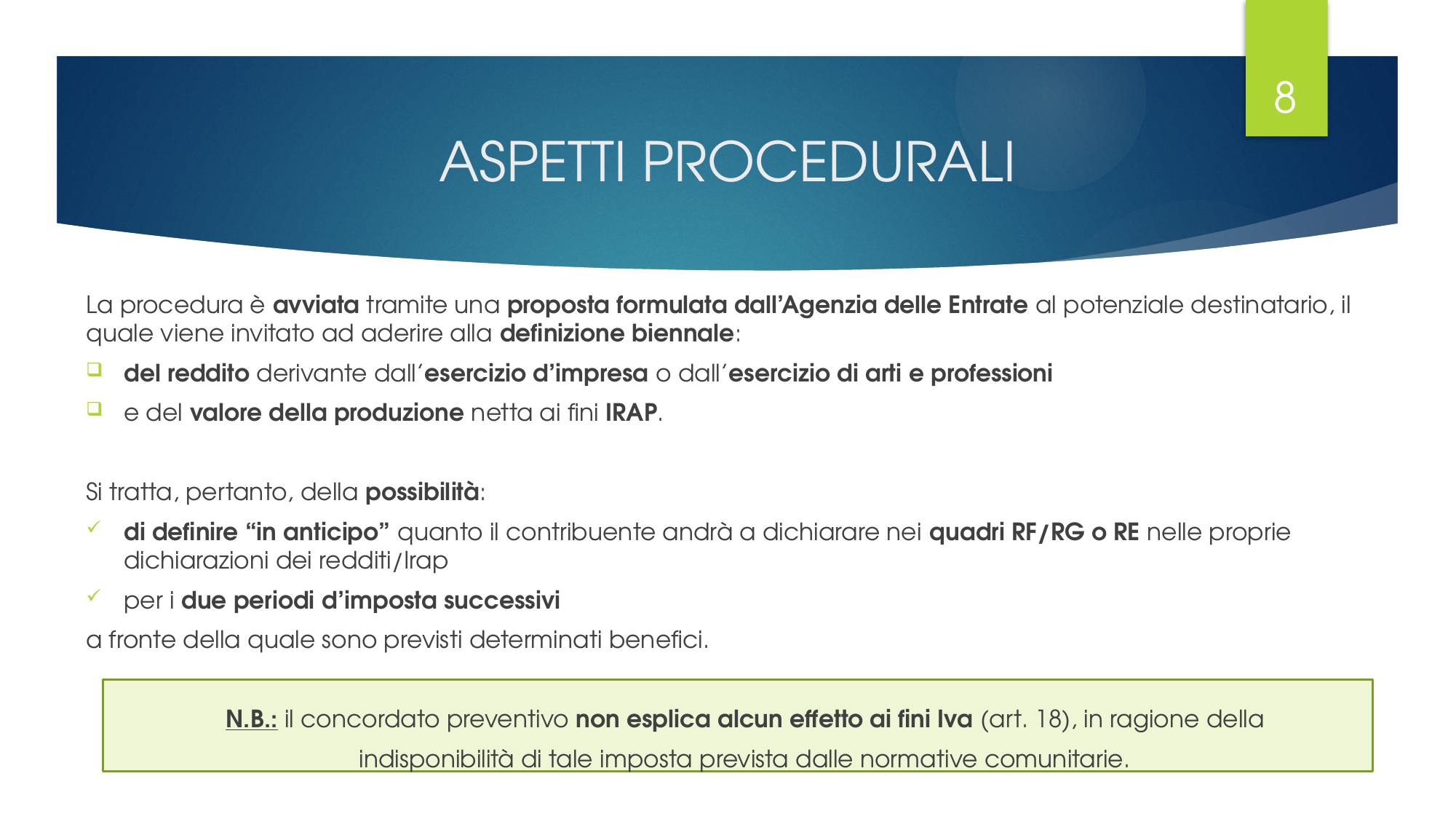

8
# ASPETTI PROCEDURALI
La procedura è avviata tramite una proposta formulata dall’Agenzia delle Entrate al potenziale destinatario, il quale viene invitato ad aderire alla definizione biennale:
del reddito derivante dall’esercizio d’impresa o dall’esercizio di arti e professioni
e del valore della produzione netta ai fini IRAP.

Si tratta, pertanto, della possibilità:
di definire “in anticipo” quanto il contribuente andrà a dichiarare nei quadri RF/RG o RE nelle proprie dichiarazioni dei redditi/Irap
per i due periodi d’imposta successivi
a fronte della quale sono previsti determinati benefici.

N.B.: il concordato preventivo non esplica alcun effetto ai fini Iva (art. 18), in ragione della
indisponibilità di tale imposta prevista dalle normative comunitarie.